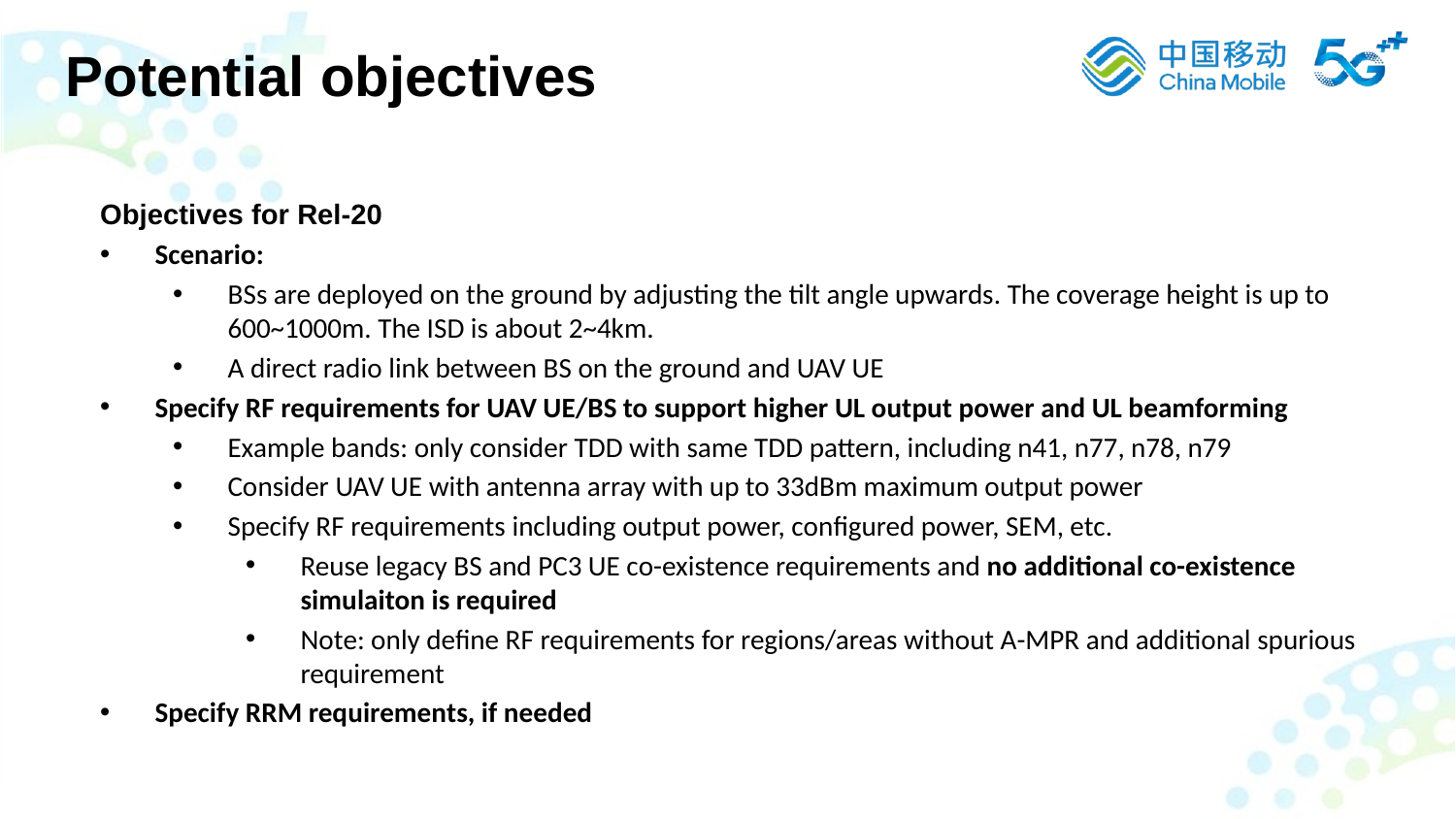

Potential objectives

Objectives for Rel-20
Scenario:
BSs are deployed on the ground by adjusting the tilt angle upwards. The coverage height is up to 600~1000m. The ISD is about 2~4km.
A direct radio link between BS on the ground and UAV UE
Specify RF requirements for UAV UE/BS to support higher UL output power and UL beamforming
Example bands: only consider TDD with same TDD pattern, including n41, n77, n78, n79
Consider UAV UE with antenna array with up to 33dBm maximum output power
Specify RF requirements including output power, configured power, SEM, etc.
Reuse legacy BS and PC3 UE co-existence requirements and no additional co-existence simulaiton is required
Note: only define RF requirements for regions/areas without A-MPR and additional spurious requirement
Specify RRM requirements, if needed